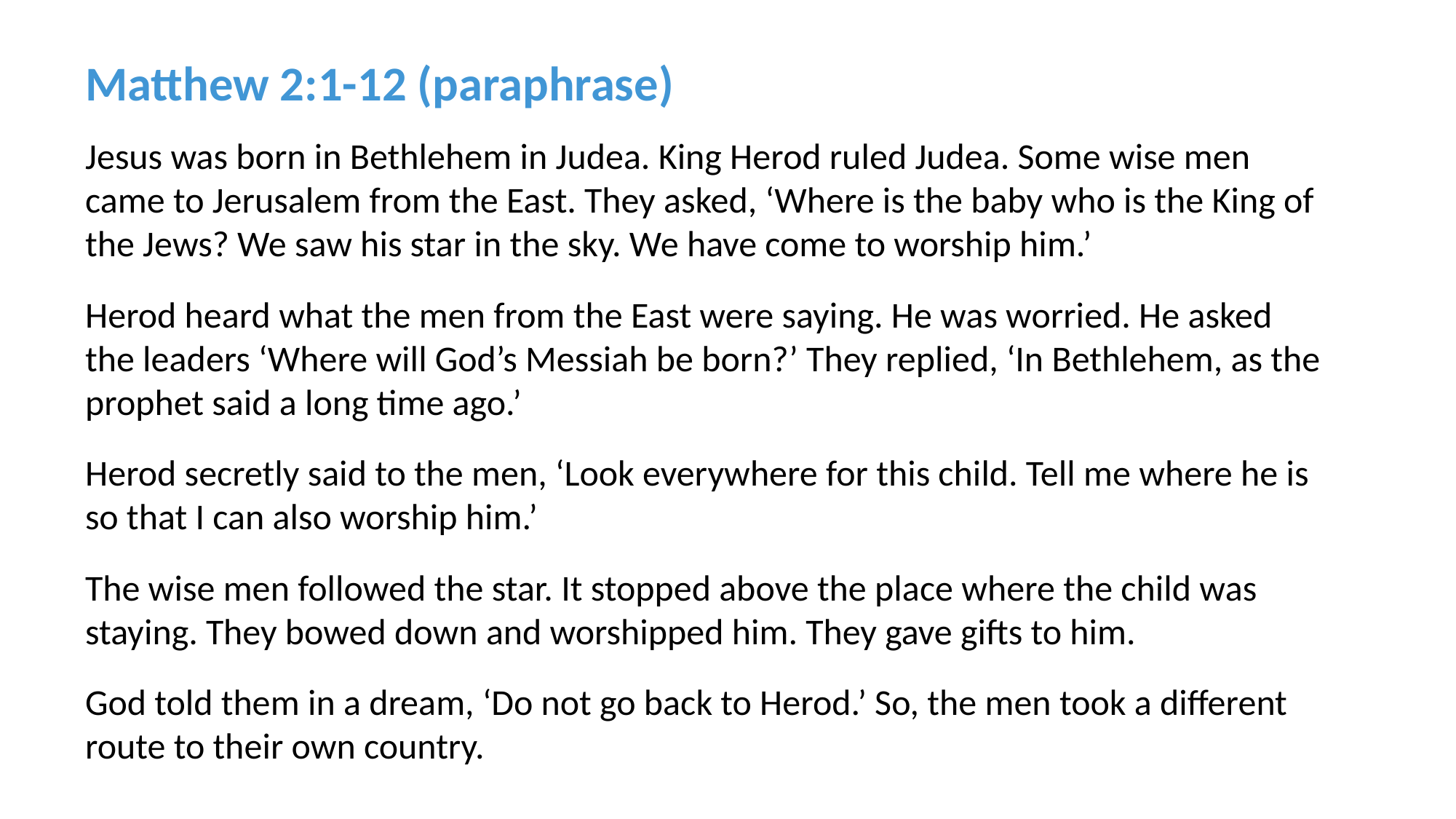

Matthew 2:1-12 (paraphrase)
Jesus was born in Bethlehem in Judea. King Herod ruled Judea. Some wise men came to Jerusalem from the East. They asked, ‘Where is the baby who is the King of the Jews? We saw his star in the sky. We have come to worship him.’
Herod heard what the men from the East were saying. He was worried. He asked the leaders ‘Where will God’s Messiah be born?’ They replied, ‘In Bethlehem, as the prophet said a long time ago.’
Herod secretly said to the men, ‘Look everywhere for this child. Tell me where he is so that I can also worship him.’
The wise men followed the star. It stopped above the place where the child was staying. They bowed down and worshipped him. They gave gifts to him.
God told them in a dream, ‘Do not go back to Herod.’ So, the men took a different route to their own country.